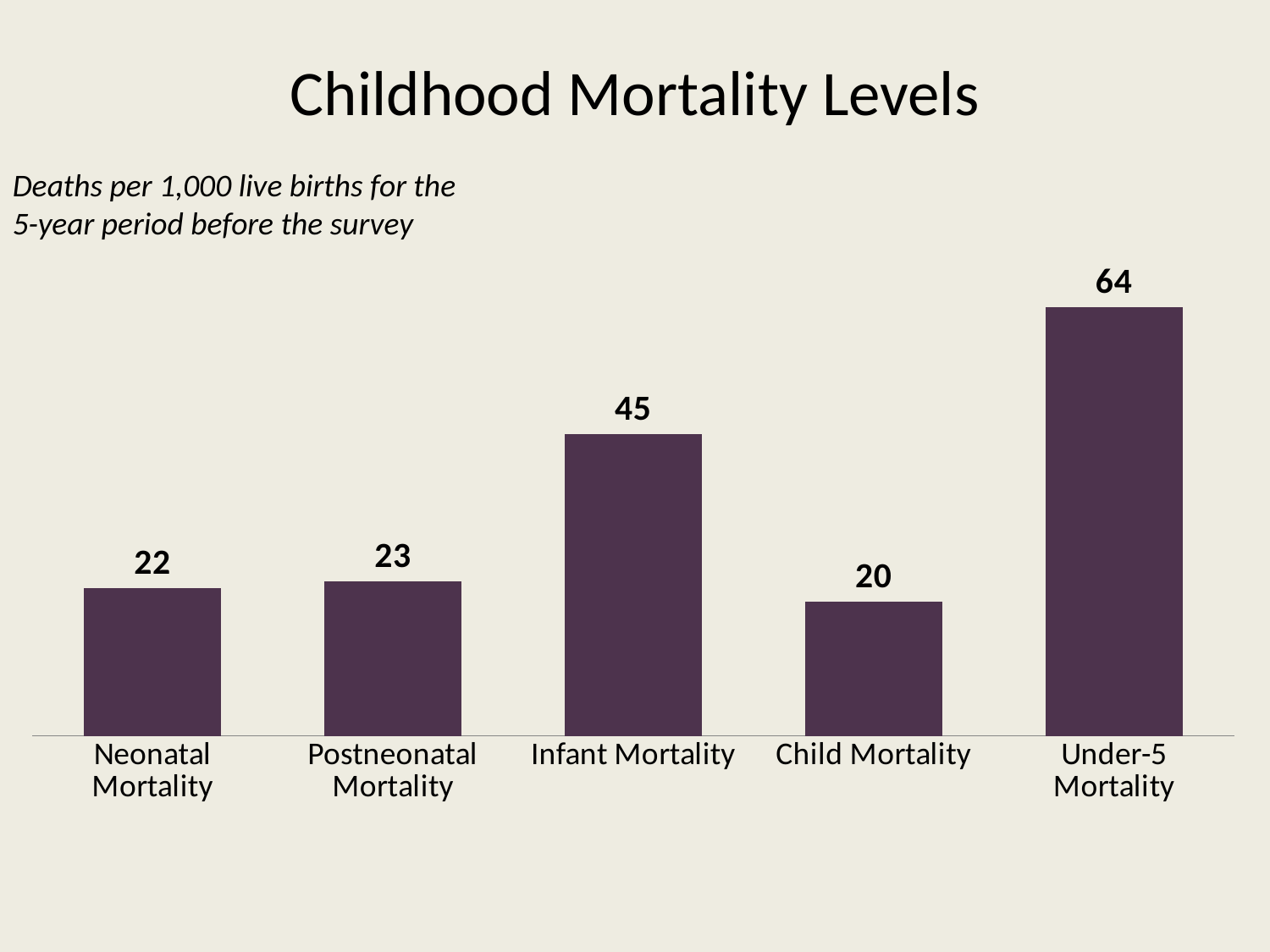

# Childhood Mortality Levels
Deaths per 1,000 live births for the 5-year period before the survey

### Chart

| Category |  |
|---|---|
| Neonatal Mortality | 22.0 |
| Postneonatal Mortality | 23.0 |
| Infant Mortality | 45.0 |
| Child Mortality | 20.0 |
| Under-5 Mortality | 64.0 |